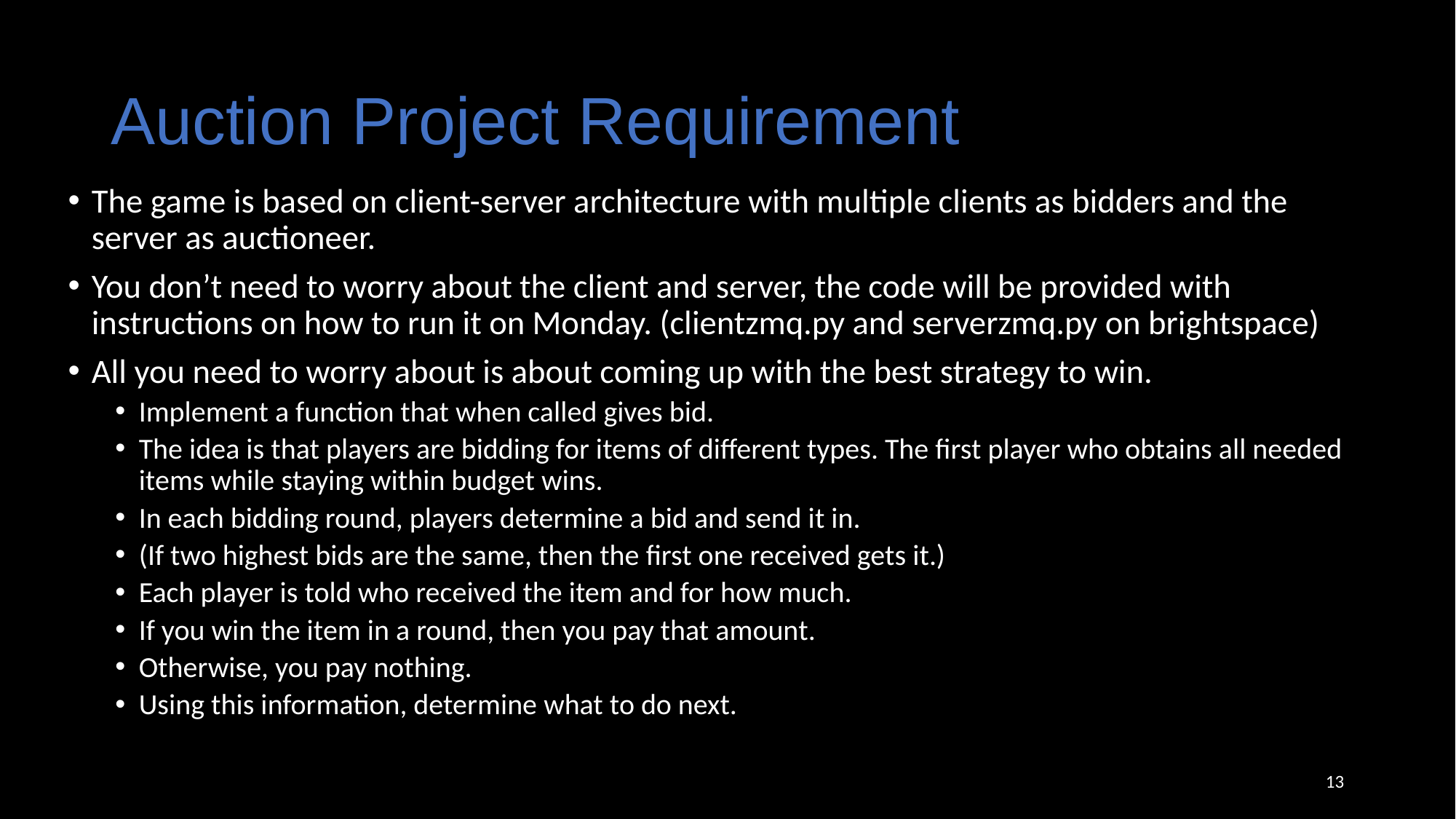

# Auction Project Requirement
The game is based on client-server architecture with multiple clients as bidders and the server as auctioneer.
You don’t need to worry about the client and server, the code will be provided with instructions on how to run it on Monday. (clientzmq.py and serverzmq.py on brightspace)
All you need to worry about is about coming up with the best strategy to win.
Implement a function that when called gives bid.
The idea is that players are bidding for items of different types. The first player who obtains all needed items while staying within budget wins.
In each bidding round, players determine a bid and send it in.
(If two highest bids are the same, then the first one received gets it.)
Each player is told who received the item and for how much.
If you win the item in a round, then you pay that amount.
Otherwise, you pay nothing.
Using this information, determine what to do next.
13